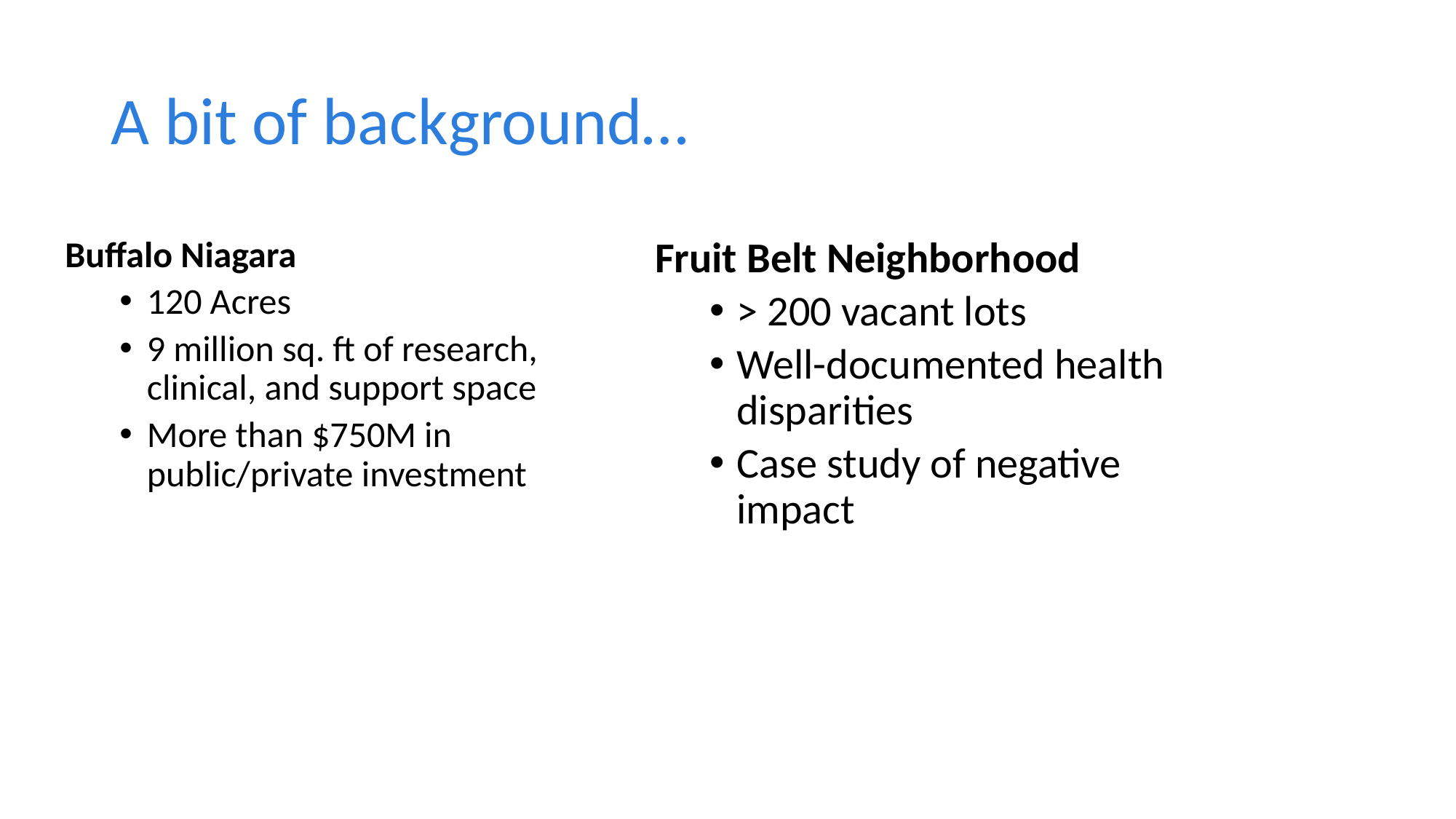

# A bit of background…
Buffalo Niagara
120 Acres
9 million sq. ft of research, clinical, and support space
More than $750M in public/private investment
Fruit Belt Neighborhood
> 200 vacant lots
Well-documented health disparities
Case study of negative impact